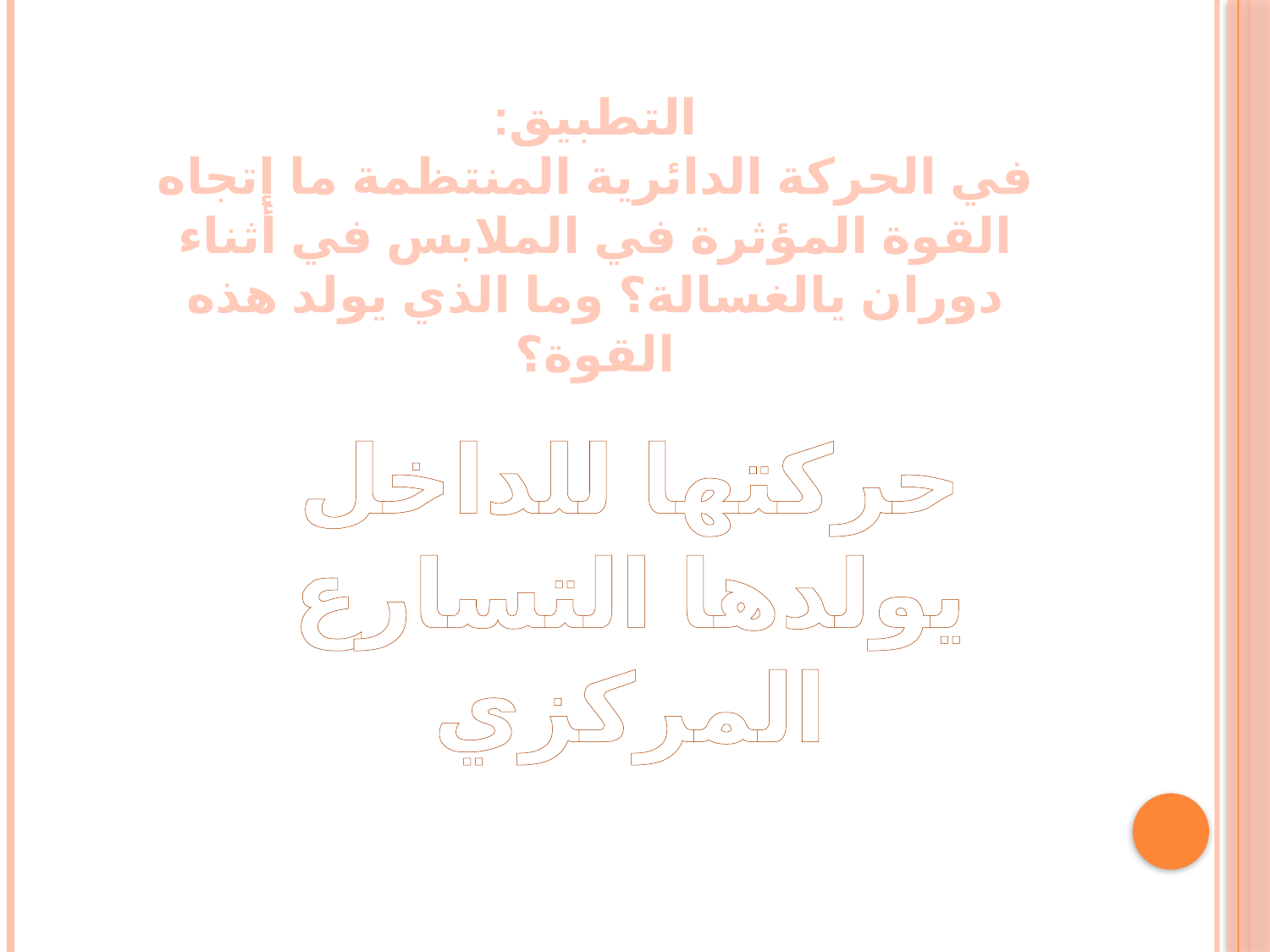

التطبيق:
في الحركة الدائرية المنتظمة ما إتجاه القوة المؤثرة في الملابس في أثناء دوران يالغسالة؟ وما الذي يولد هذه القوة؟
حركتها للداخل
يولدها التسارع المركزي